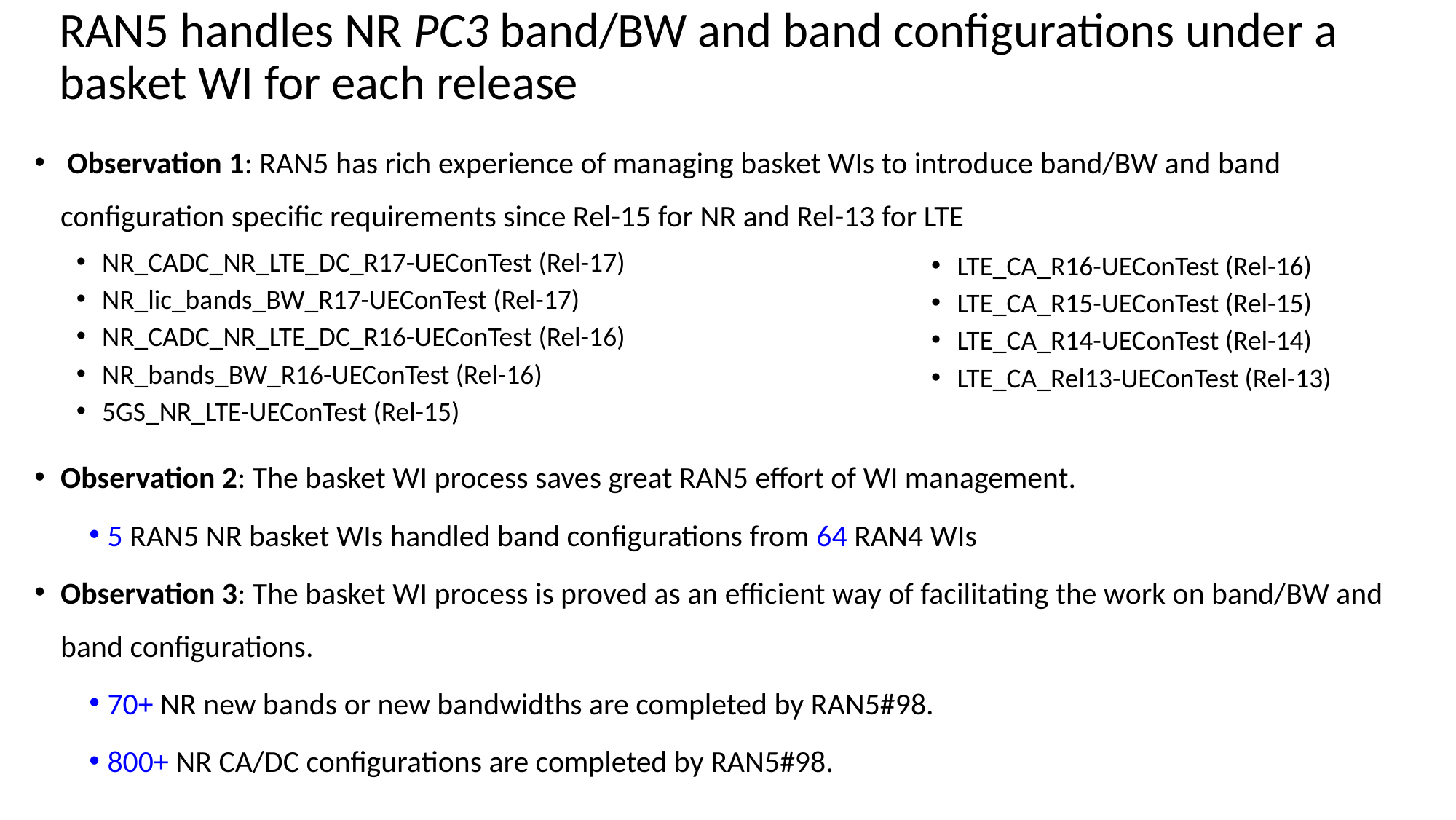

# RAN5 handles NR PC3 band/BW and band configurations under a basket WI for each release
 Observation 1: RAN5 has rich experience of managing basket WIs to introduce band/BW and band configuration specific requirements since Rel-15 for NR and Rel-13 for LTE
NR_CADC_NR_LTE_DC_R17-UEConTest (Rel-17)
NR_lic_bands_BW_R17-UEConTest (Rel-17)
NR_CADC_NR_LTE_DC_R16-UEConTest (Rel-16)
NR_bands_BW_R16-UEConTest (Rel-16)
5GS_NR_LTE-UEConTest (Rel-15)
LTE_CA_R16-UEConTest (Rel-16)
LTE_CA_R15-UEConTest (Rel-15)
LTE_CA_R14-UEConTest (Rel-14)
LTE_CA_Rel13-UEConTest (Rel-13)
Observation 2: The basket WI process saves great RAN5 effort of WI management.
5 RAN5 NR basket WIs handled band configurations from 64 RAN4 WIs
Observation 3: The basket WI process is proved as an efficient way of facilitating the work on band/BW and band configurations.
70+ NR new bands or new bandwidths are completed by RAN5#98.
800+ NR CA/DC configurations are completed by RAN5#98.